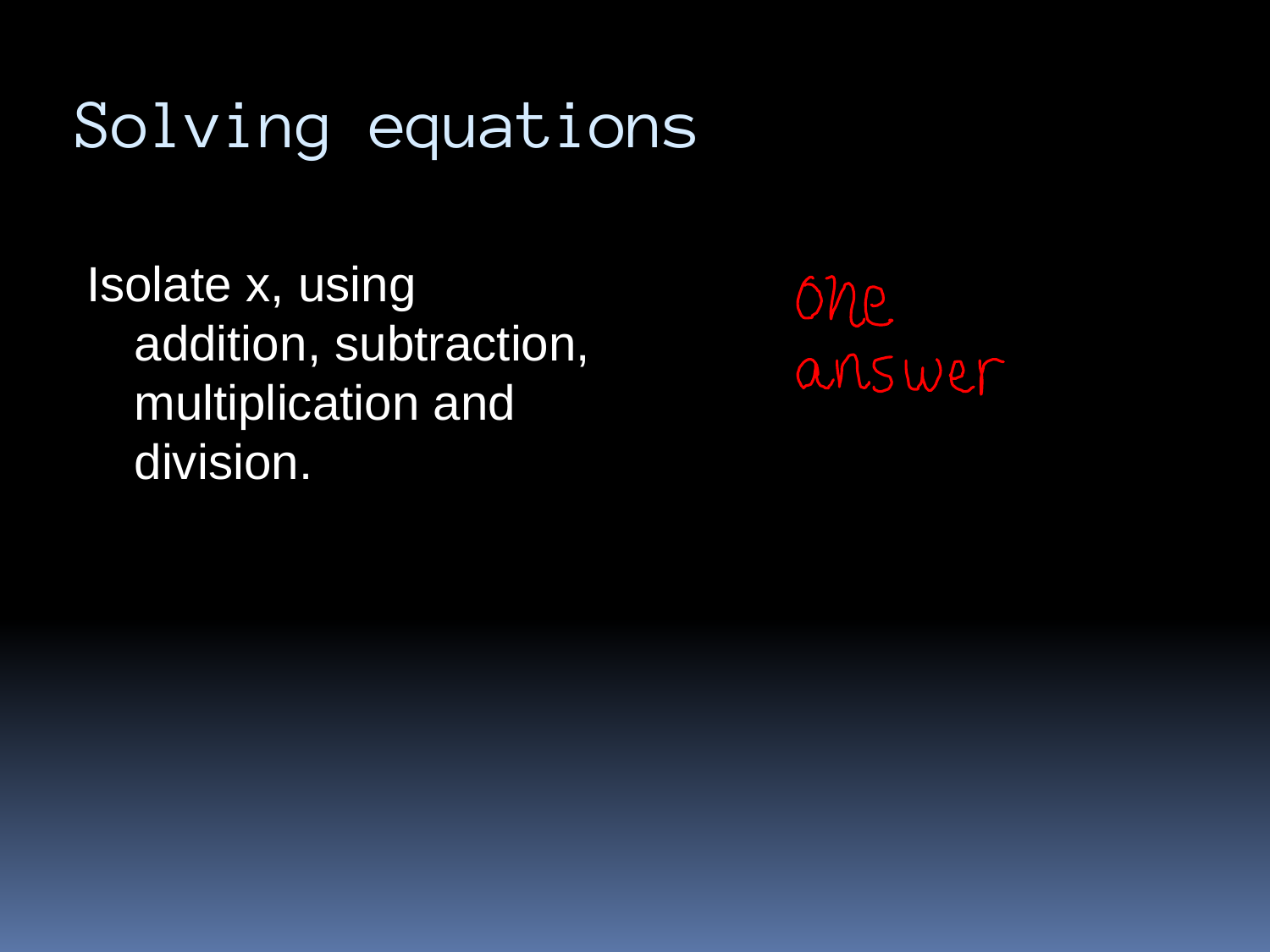

# Solving equations
Isolate x, using addition, subtraction, multiplication and division.